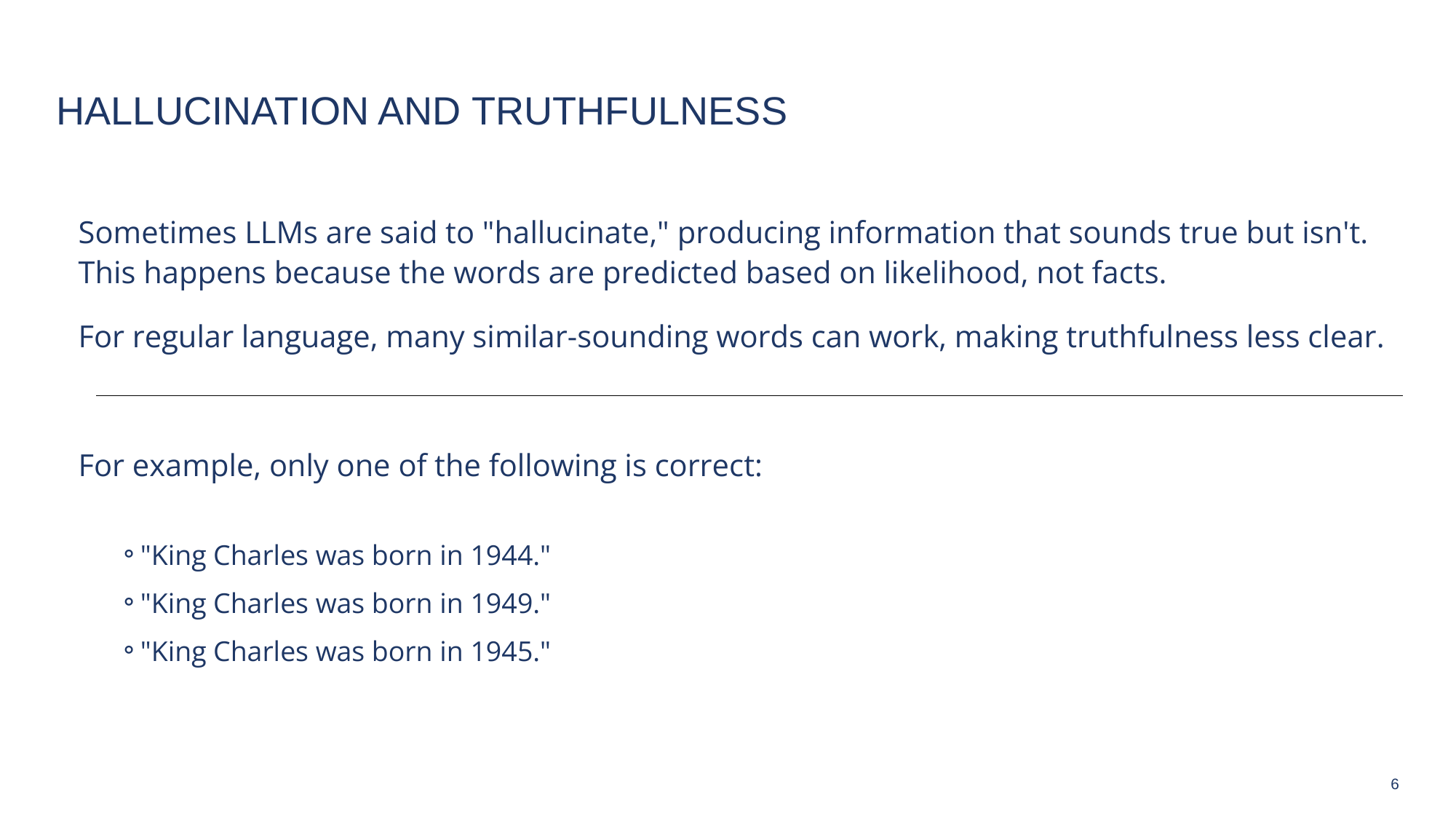

# Hallucination and truthfulness
Sometimes LLMs are said to "hallucinate," producing information that sounds true but isn't. This happens because the words are predicted based on likelihood, not facts.
For regular language, many similar-sounding words can work, making truthfulness less clear.

For example, only one of the following is correct:
"King Charles was born in 1944."
"King Charles was born in 1949."
"King Charles was born in 1945."
6